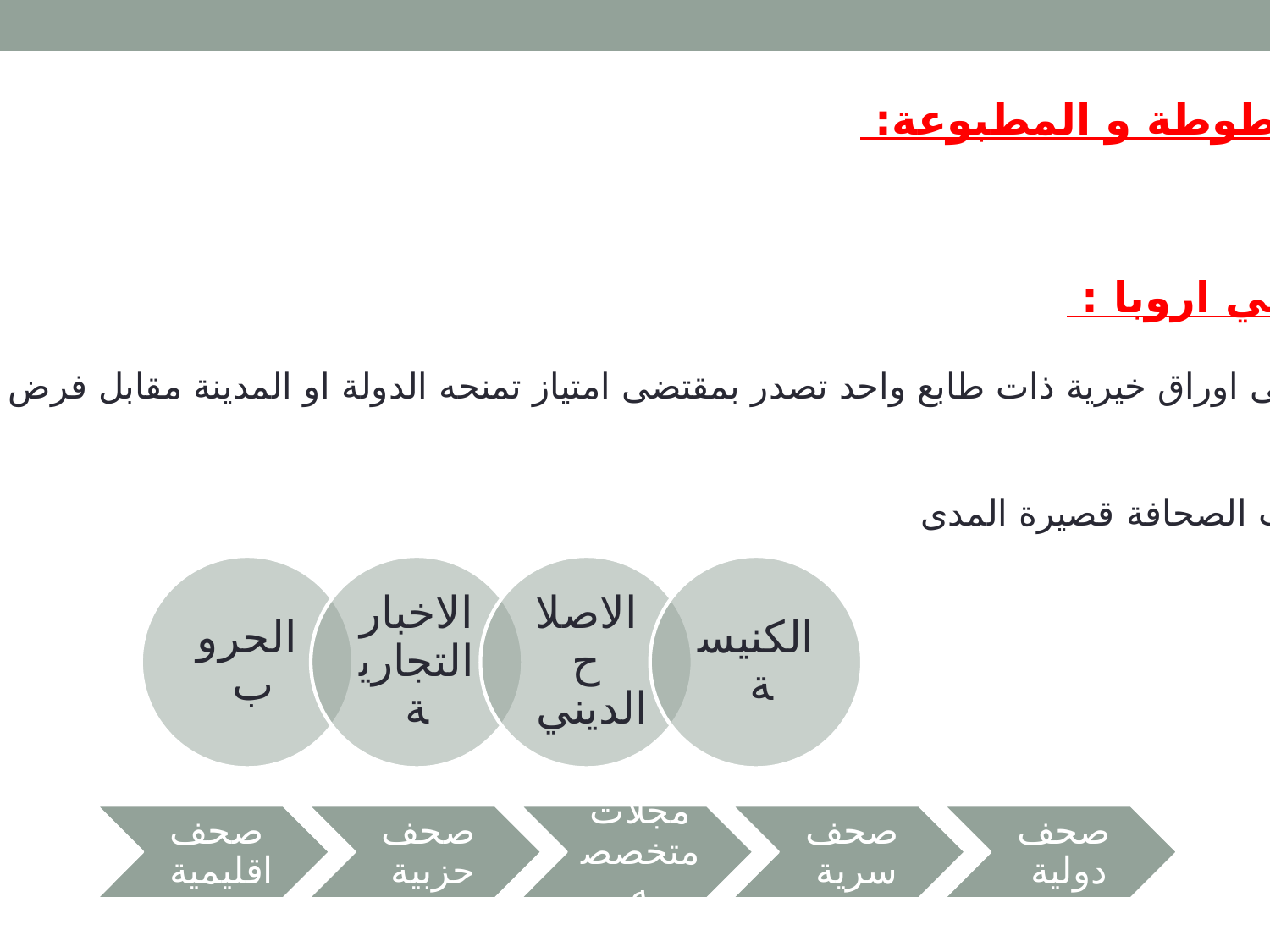

الصحف المخطوطة و المطبوعة:

 اختراع الطباعة

 الصحافة في اروبا :

 كانت عبارة على اوراق خيرية ذات طابع واحد تصدر بمقتضى امتياز تمنحه الدولة او المدينة مقابل فرض الرقابة عليها

 في هولندا كانت الصحافة قصيرة المدى

الانجليز الحرية

 تخدم الصحافة

الحروب
الاخبار التجارية
الاصلاح الديني
الكنيسة
صحف اقليمية
صحف حزبية
مجلات متخصصه
صحف سرية
صحف دولية